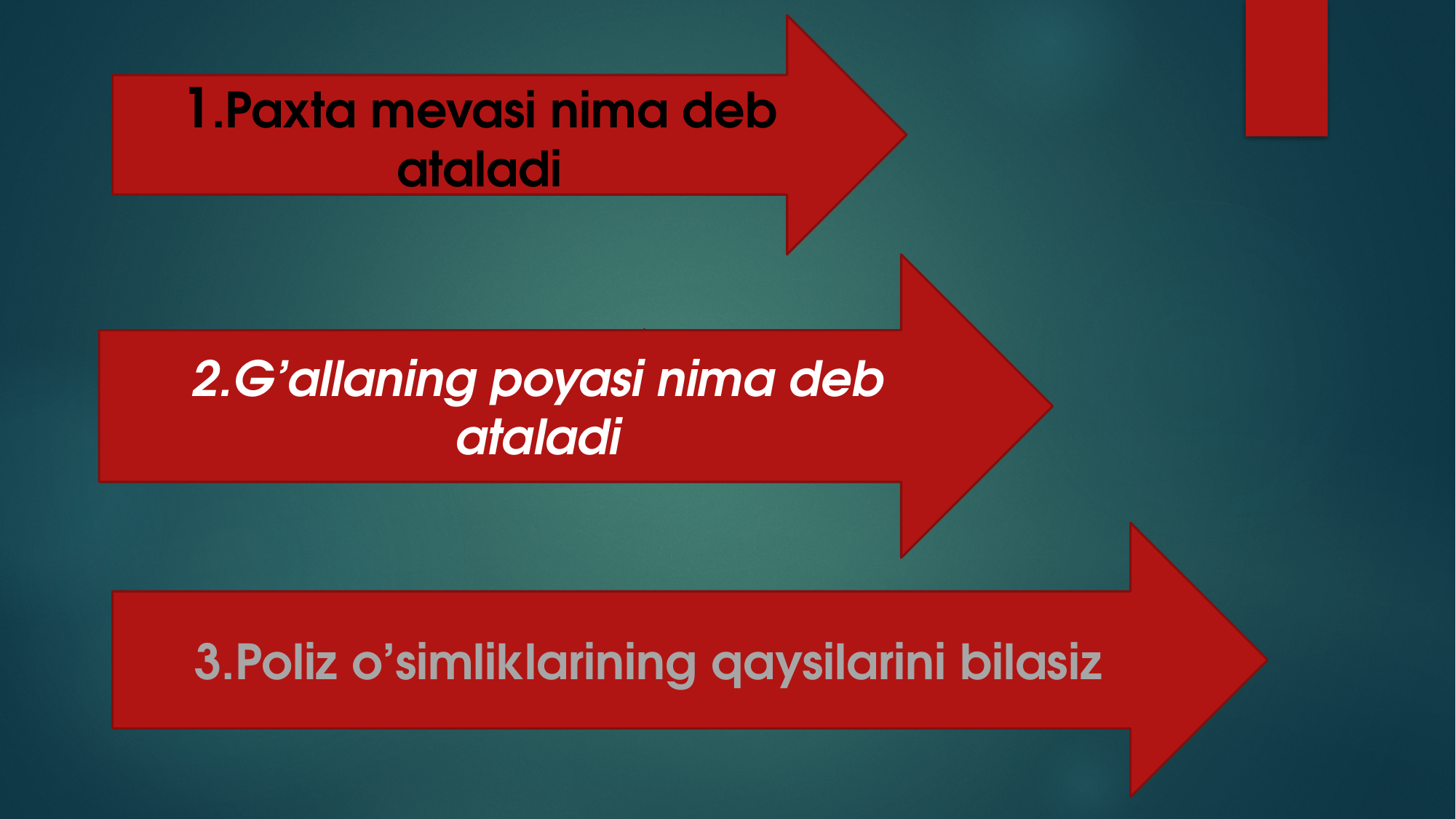

1.Paxta mevasi nima deb ataladi
2.G’allaning poyasi nima deb ataladi

3.Poliz o’simliklarining qaysilarini bilasiz